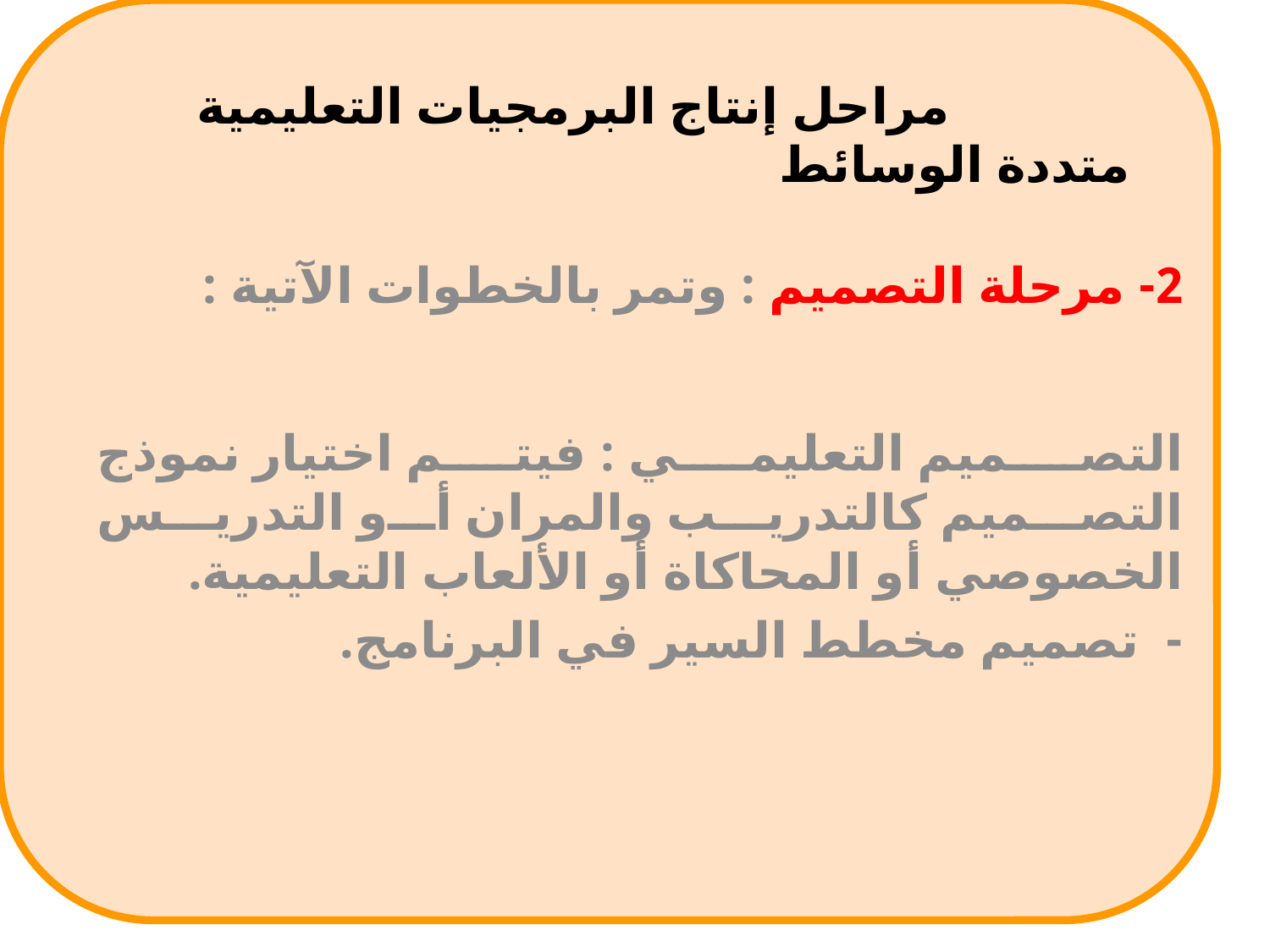

# مراحل إنتاج البرمجيات التعليمية متددة الوسائط
2- مرحلة التصميم : وتمر بالخطوات الآتية :

التصميم التعليمي : فيتم اختيار نموذج التصميم كالتدريب والمران أو التدريس الخصوصي أو المحاكاة أو الألعاب التعليمية.
-  تصميم مخطط السير في البرنامج.